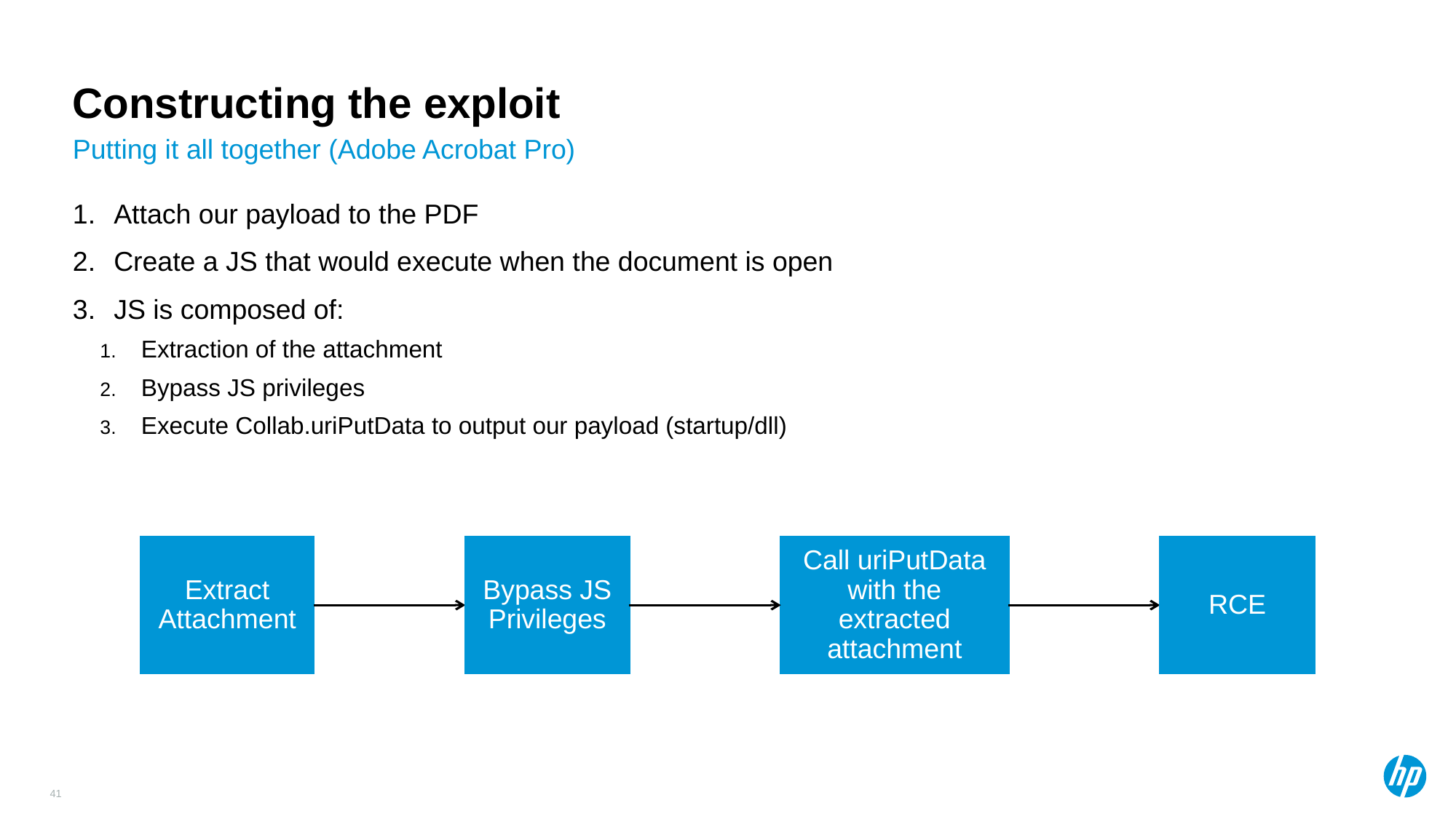

# Constructing the exploit
Putting it all together (Adobe Acrobat Pro)
Attach our payload to the PDF
Create a JS that would execute when the document is open
JS is composed of:
Extraction of the attachment
Bypass JS privileges
Execute Collab.uriPutData to output our payload (startup/dll)

Extract Attachment
Bypass JS Privileges
Call uriPutData with the extracted attachment
RCE
41